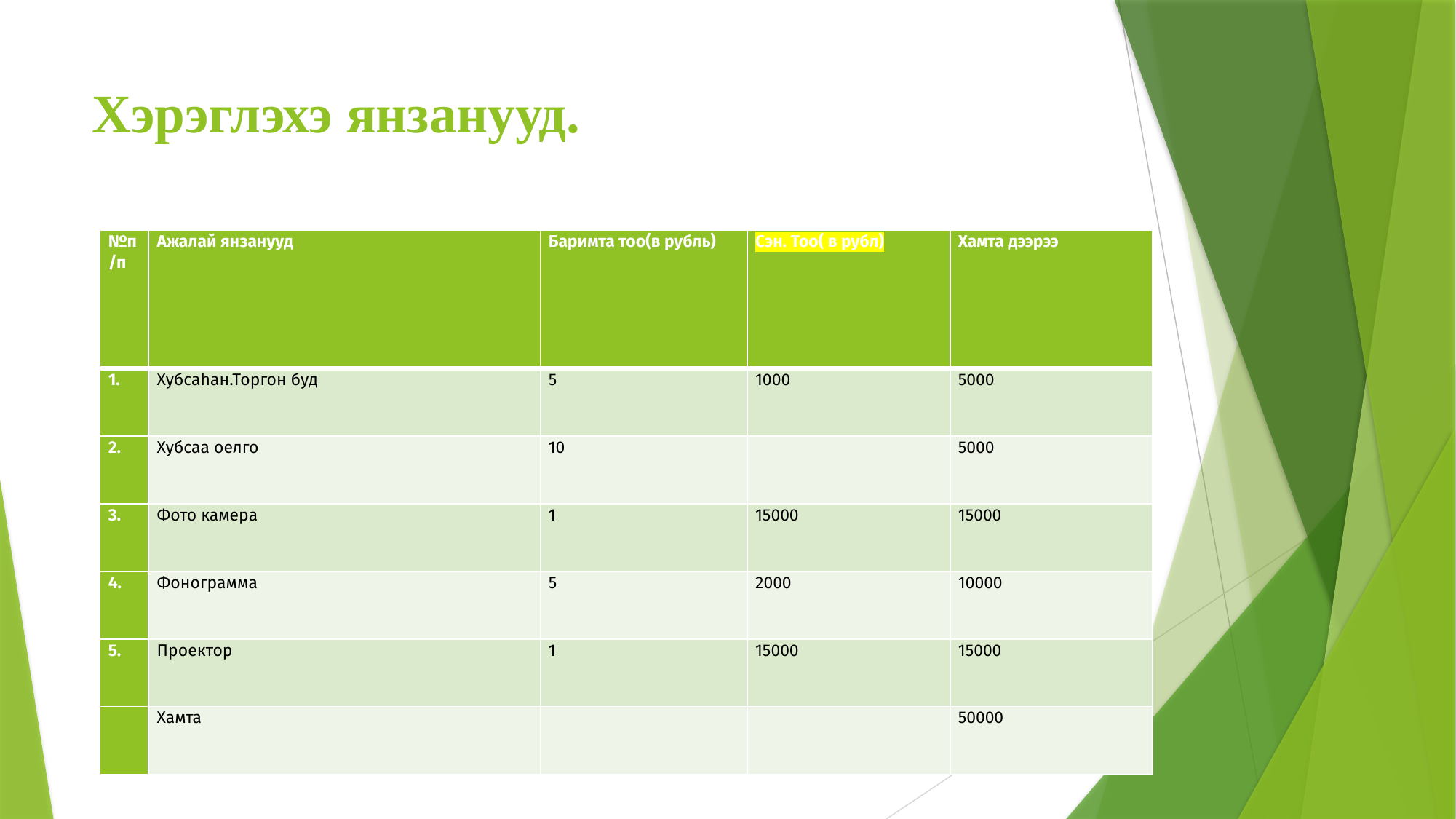

# Хэрэглэхэ янзанууд.
| №п/п | Ажалай янзанууд | Баримта тоо(в рубль) | Сэн. Тоо( в рубл) | Хамта дээрээ |
| --- | --- | --- | --- | --- |
| 1. | Хубсаhан.Торгон буд | 5 | 1000 | 5000 |
| 2. | Хубсаа оелго | 10 |  | 5000 |
| 3. | Фото камера | 1 | 15000 | 15000 |
| 4. | Фонограмма | 5 | 2000 | 10000 |
| 5. | Проектор | 1 | 15000 | 15000 |
|  | Хамта |  |  | 50000 |